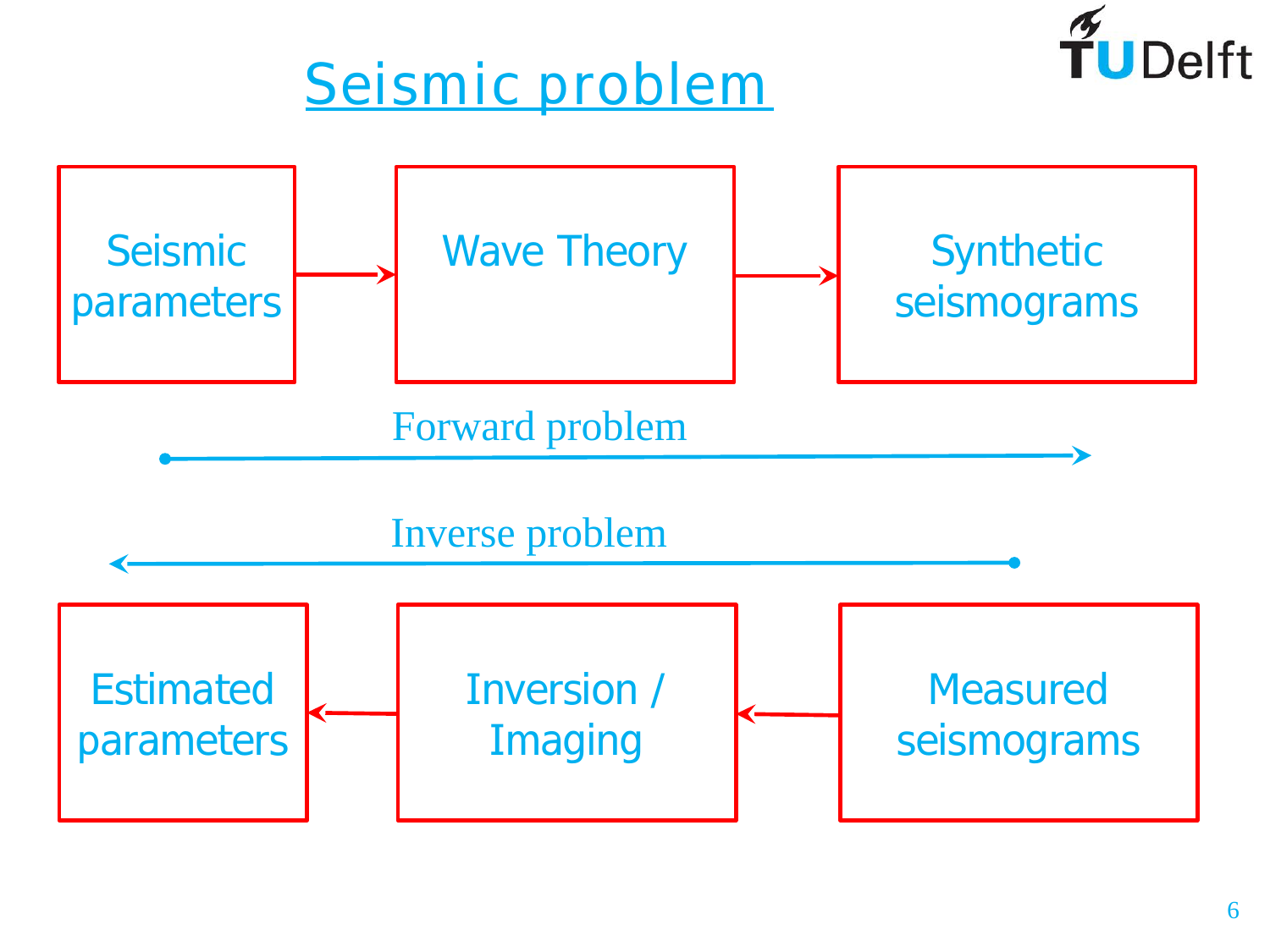

# Seismic problem

Wave Theory

Synthetic seismograms

Seismic
parameters

Forward problem
Inverse problem

Inversion / Imaging

Measured seismograms

Estimated
parameters

6